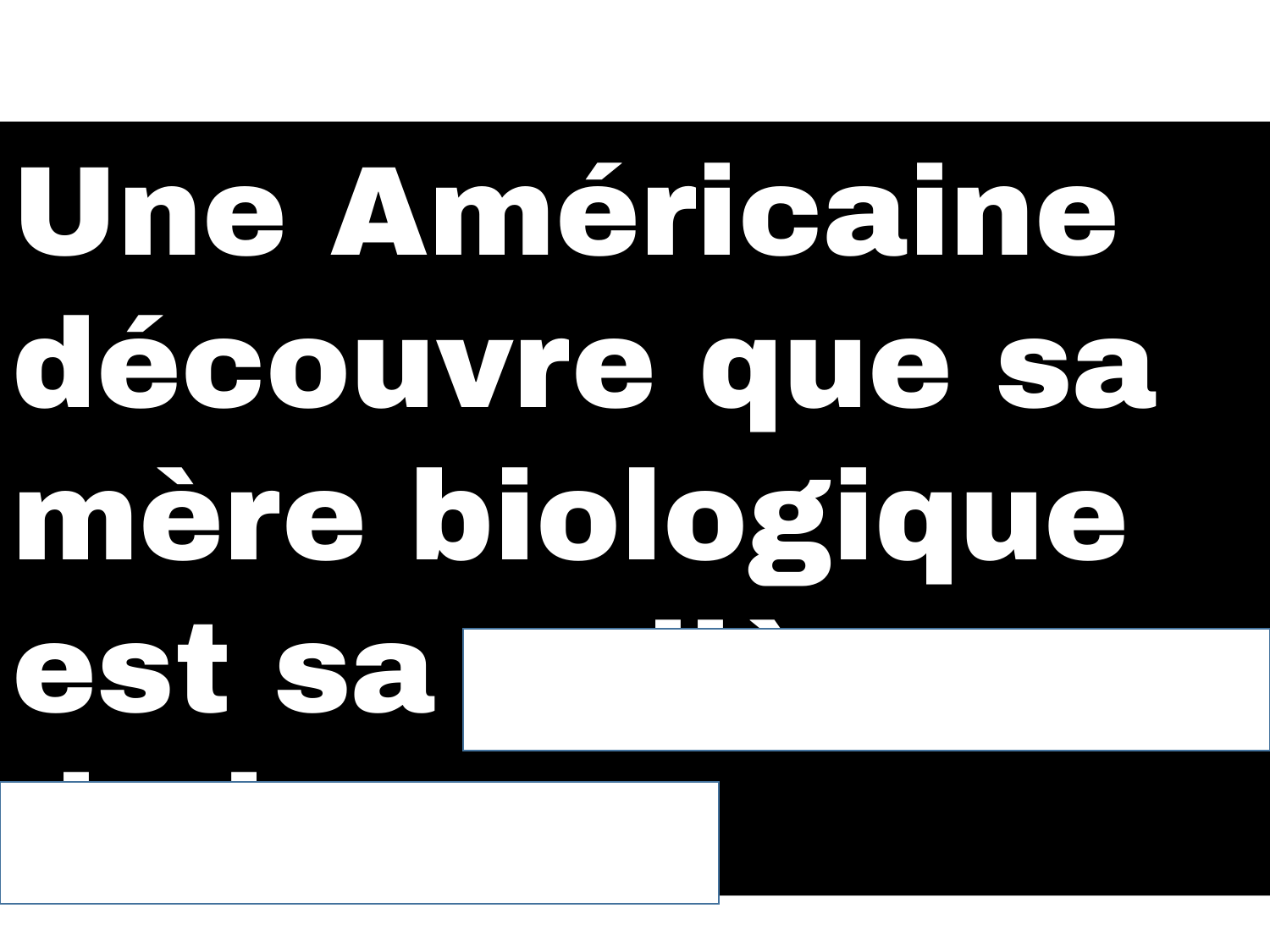

Une Américaine découvre que sa mère biologique est sa collègue de bureau